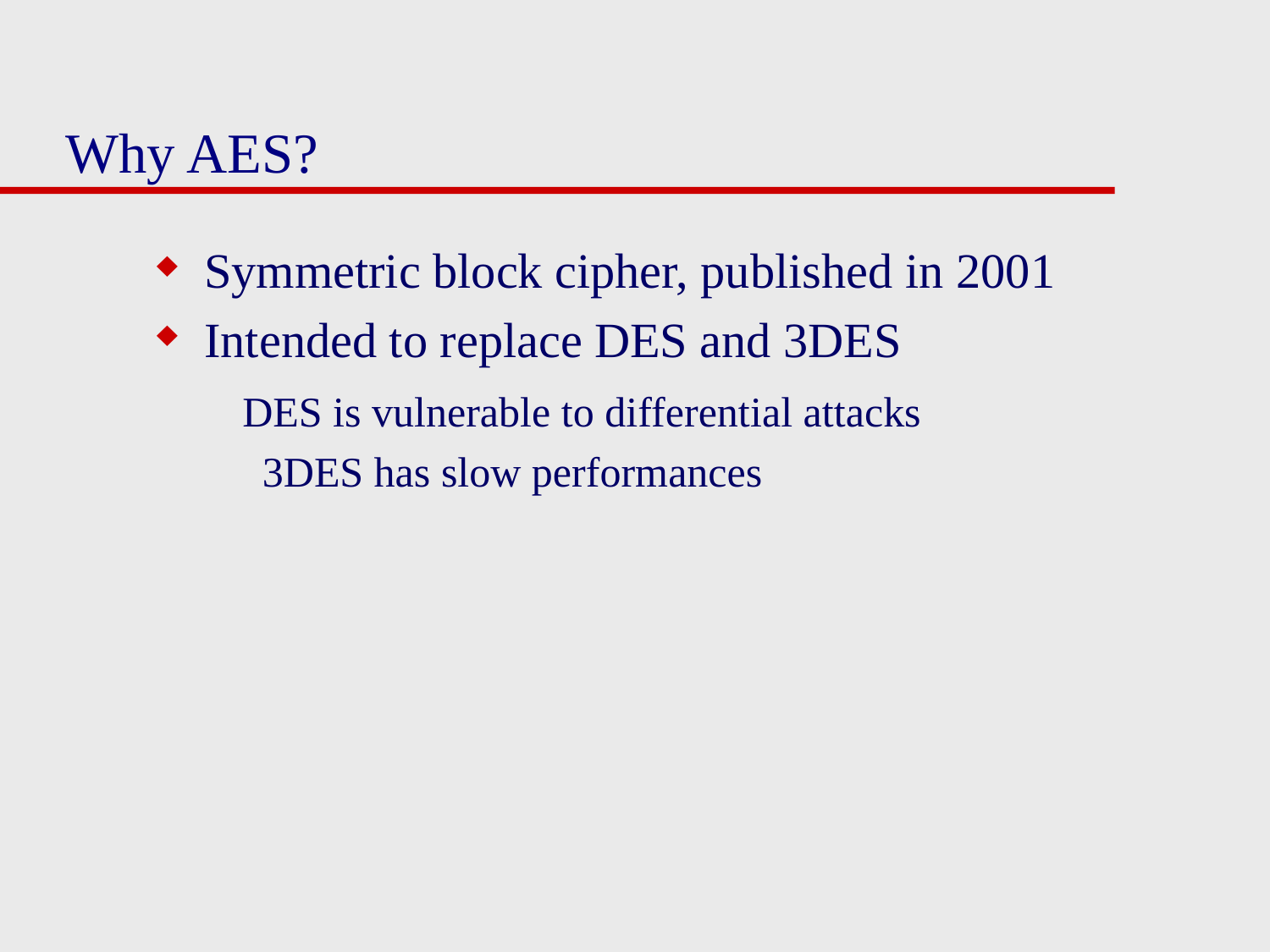

# Why AES?
Symmetric block cipher, published in 2001
Intended to replace DES and 3DES
       DES is vulnerable to differential attacks
          3DES has slow performances